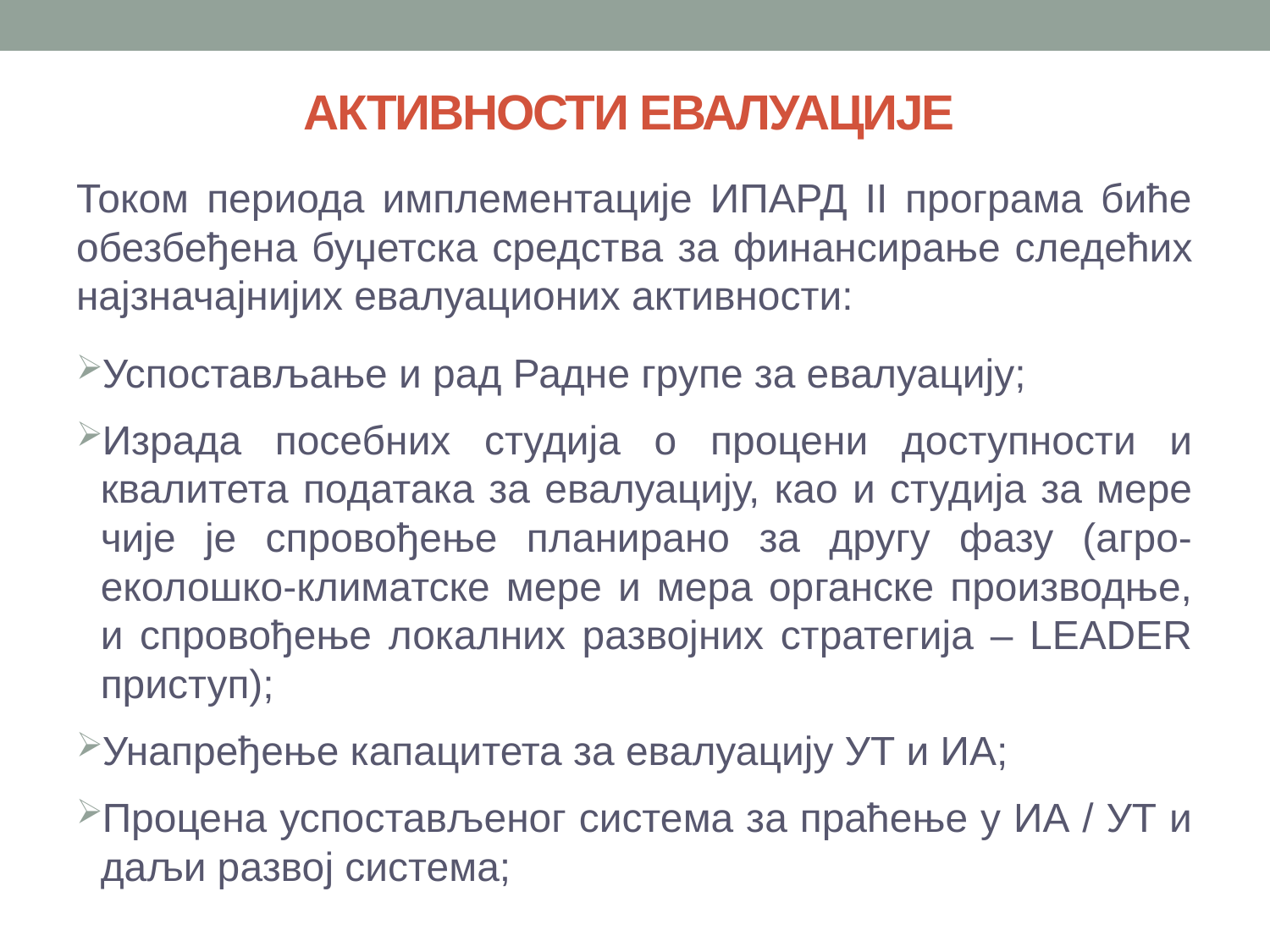

# АКТИВНОСТИ ЕВАЛУАЦИЈЕ
Током периода имплементације ИПАРД II програма биће обезбеђена буџетска средства за финансирање следећих најзначајнијих евалуационих активности:
Успостављање и рад Радне групе за евалуацију;
Израда посебних студија о процени доступности и квалитета података за евалуацију, као и студија за мере чије је спровођење планирано за другу фазу (агро-еколошко-климатске мере и мера органске производње, и спровођење локалних развојних стратегија – LEADER приступ);
Унапређење капацитета за евалуацију УТ и ИА;
Процена успостављеног система за праћење у ИА / УТ и даљи развој система;